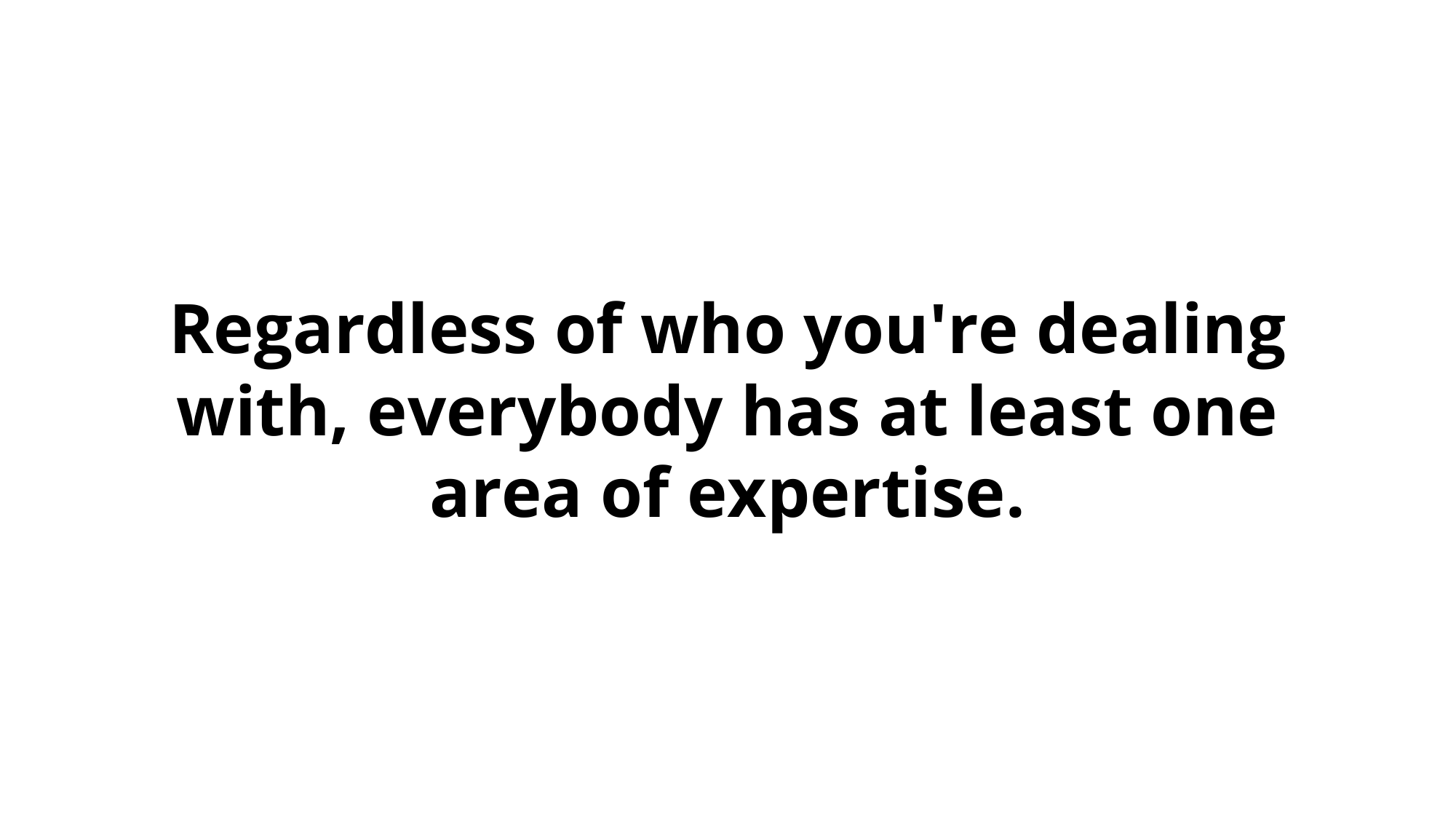

Regardless of who you're dealing with, everybody has at least one area of expertise.